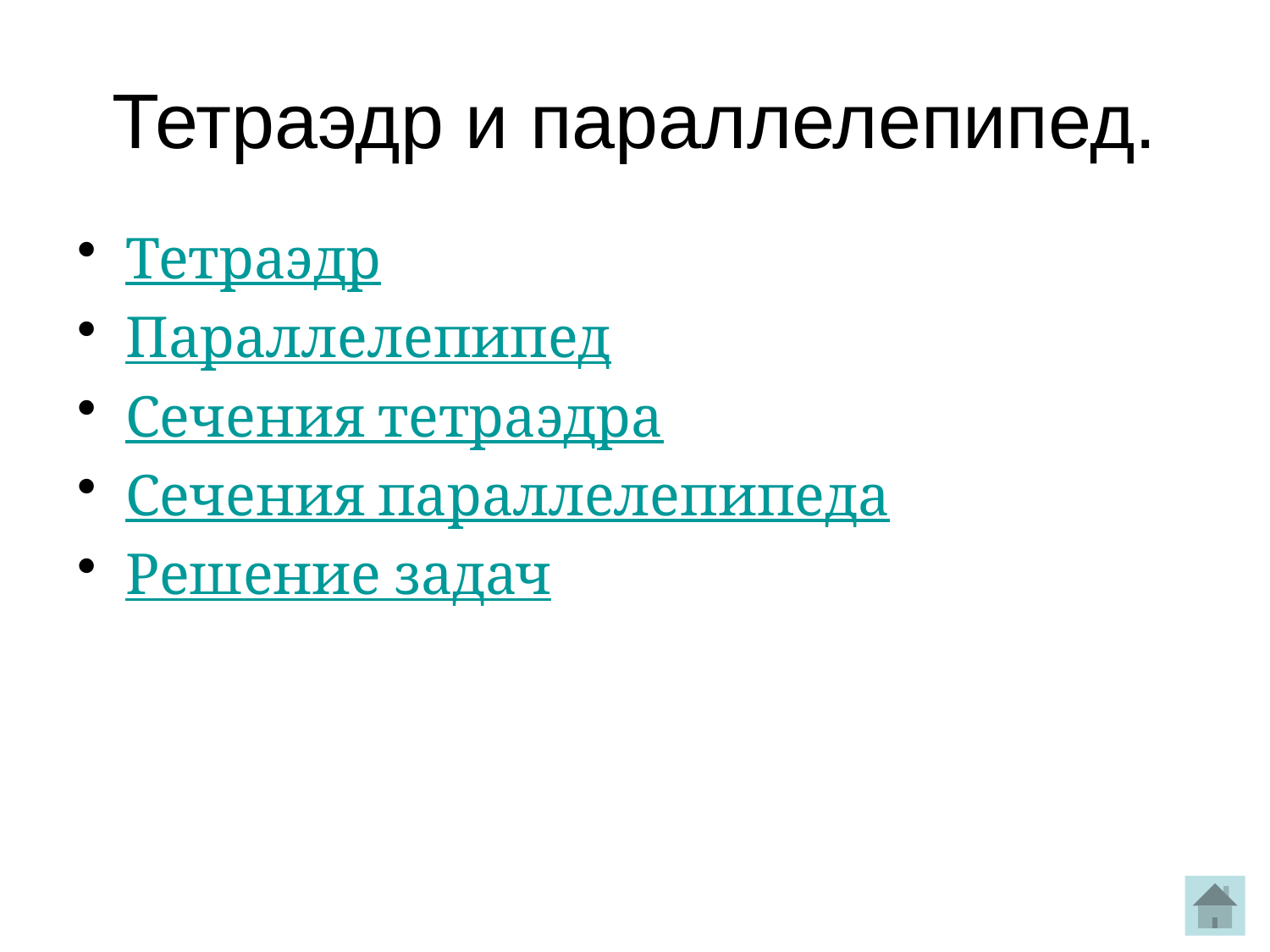

Тетраэдр и параллелепипед.
Тетраэдр
Параллелепипед
Сечения тетраэдра
Сечения параллелепипеда
Решение задач